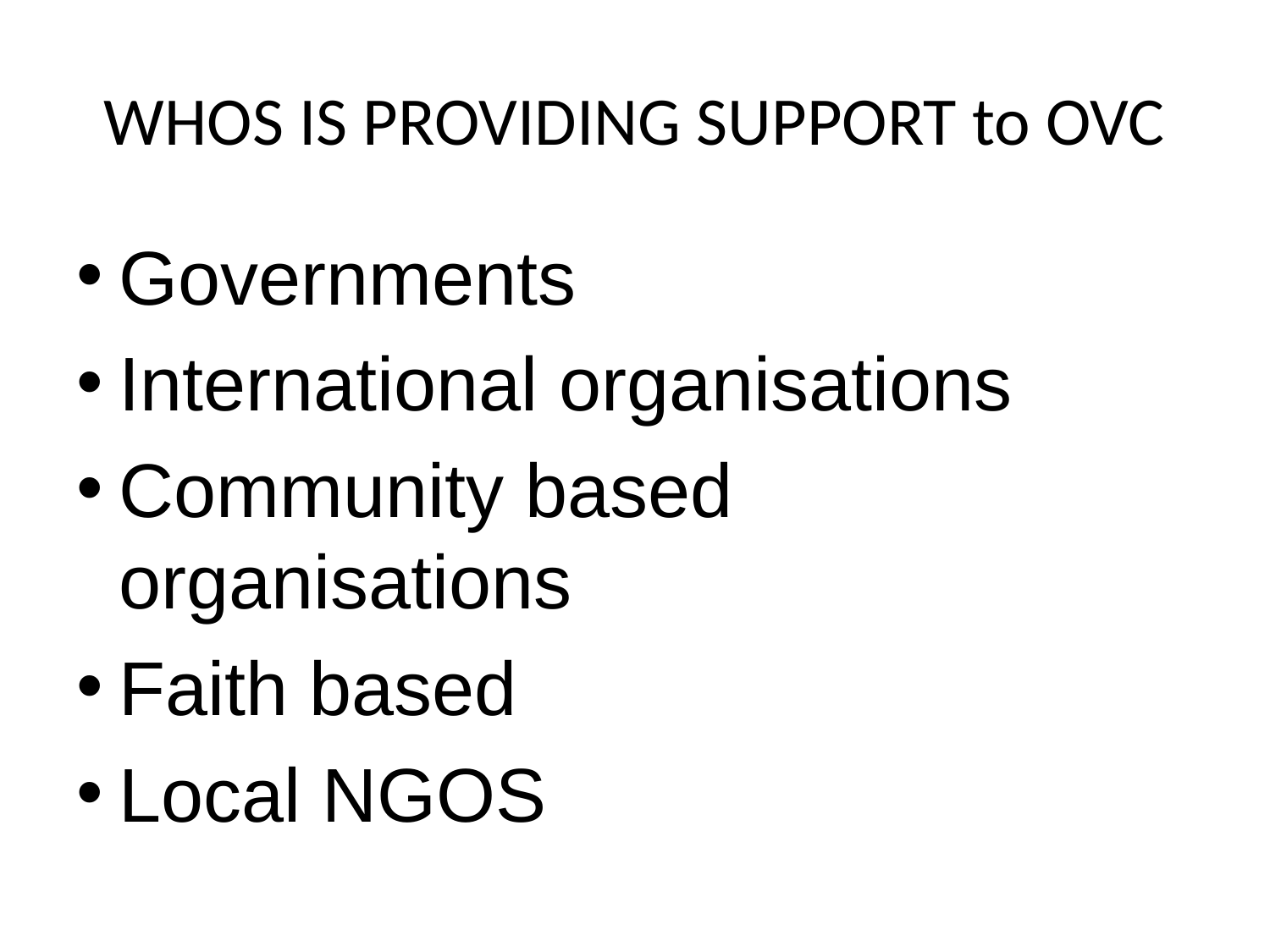

# WHOS IS PROVIDING SUPPORT to OVC
Governments
International organisations
Community based organisations
Faith based
Local NGOS